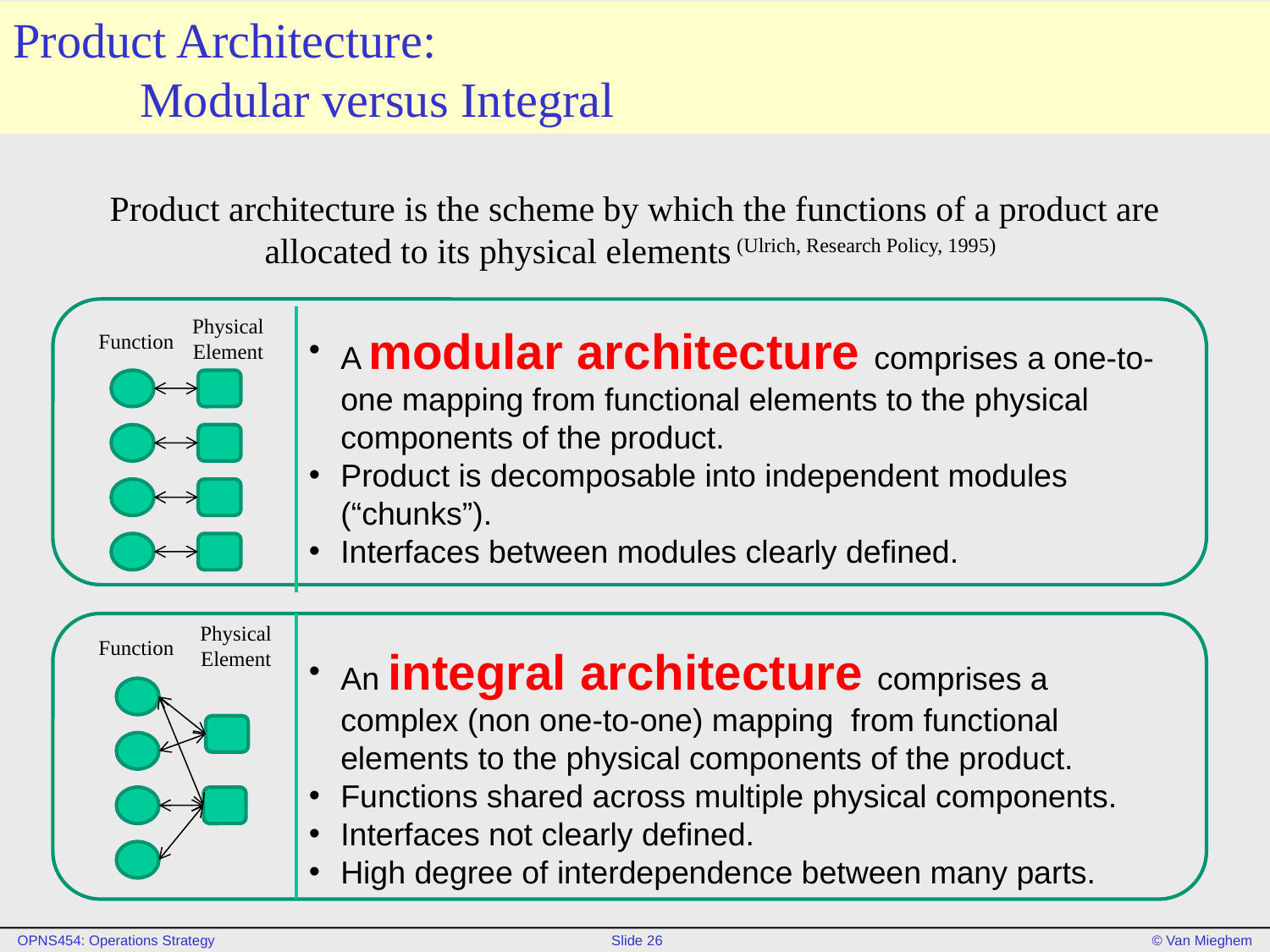

# Product Architecture: Modular versus Integral
Product architecture is the scheme by which the functions of a product are allocated to its physical elements (Ulrich, Research Policy, 1995)

Physical Element
A modular architecture comprises a one-to-one mapping from functional elements to the physical components of the product.
Product is decomposable into independent modules (“chunks”).
Interfaces between modules clearly defined.
Function

Physical Element
Function
An integral architecture comprises a complex (non one-to-one) mapping  from functional elements to the physical components of the product.
Functions shared across multiple physical components.
Interfaces not clearly defined.
High degree of interdependence between many parts.